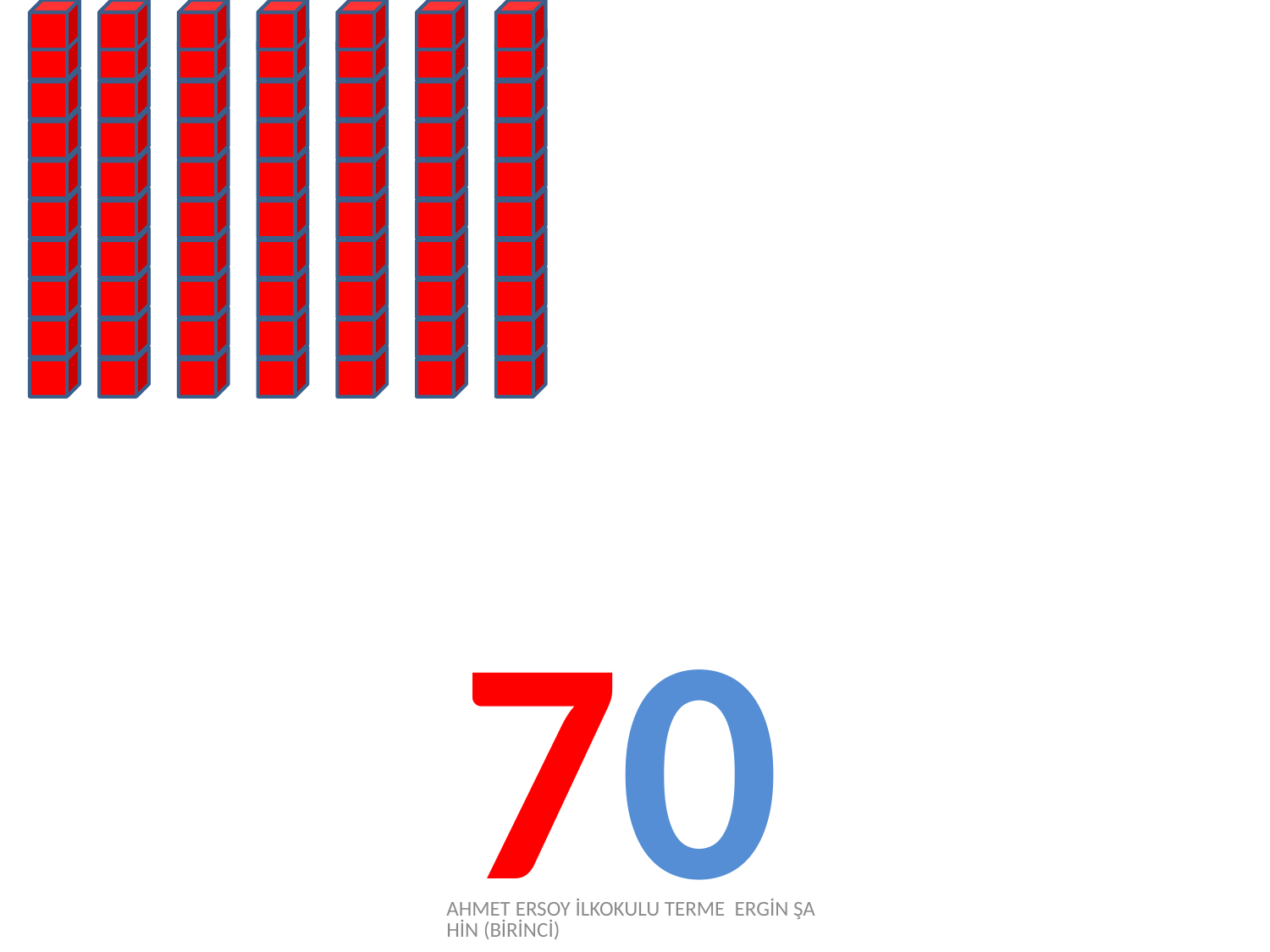

0
7
AHMET ERSOY İLKOKULU TERME  ERGİN ŞAHİN (BİRİNCİ)